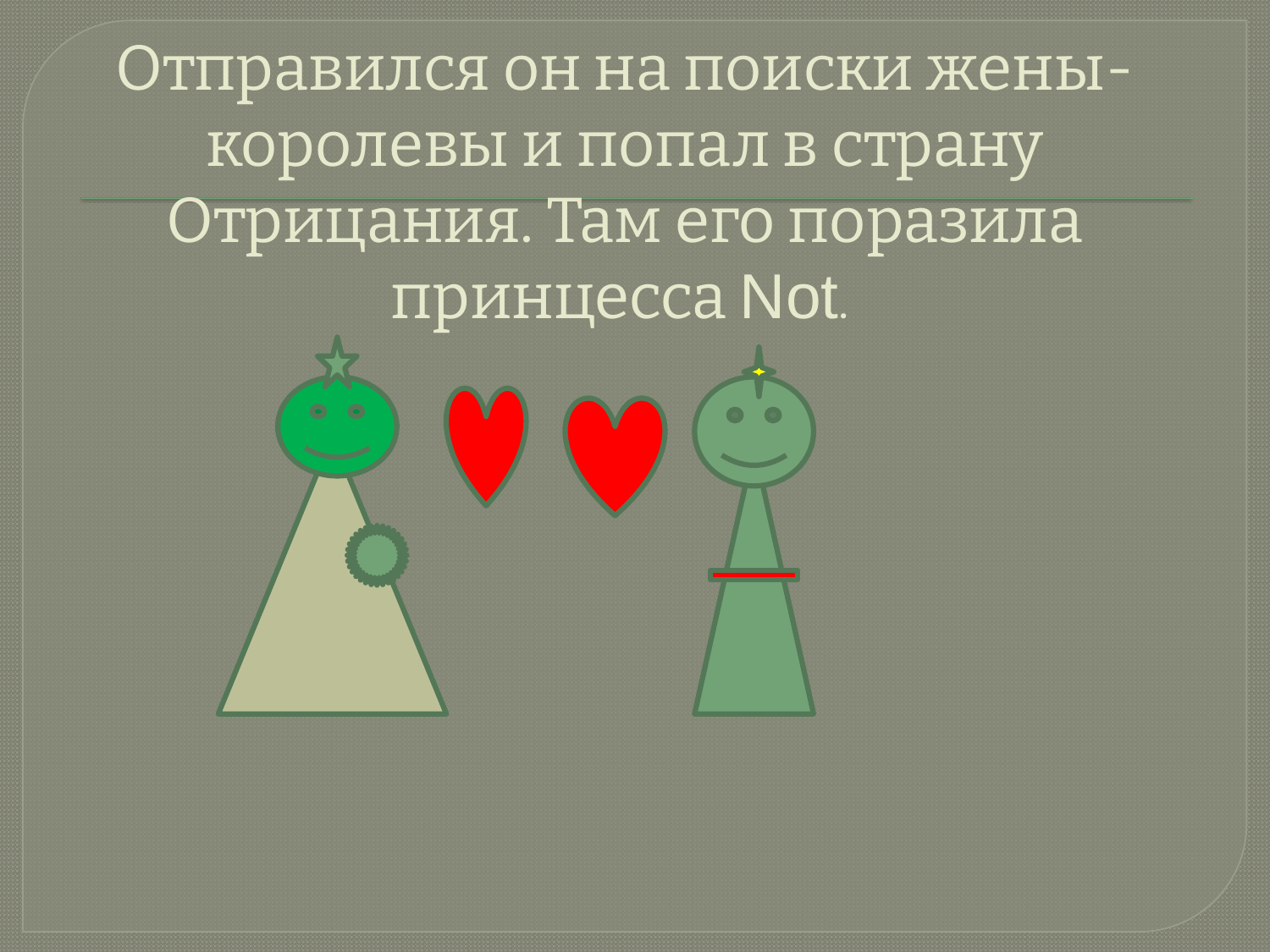

# Отправился он на поиски жены-королевы и попал в страну Отрицания. Там его поразила принцесса Not.